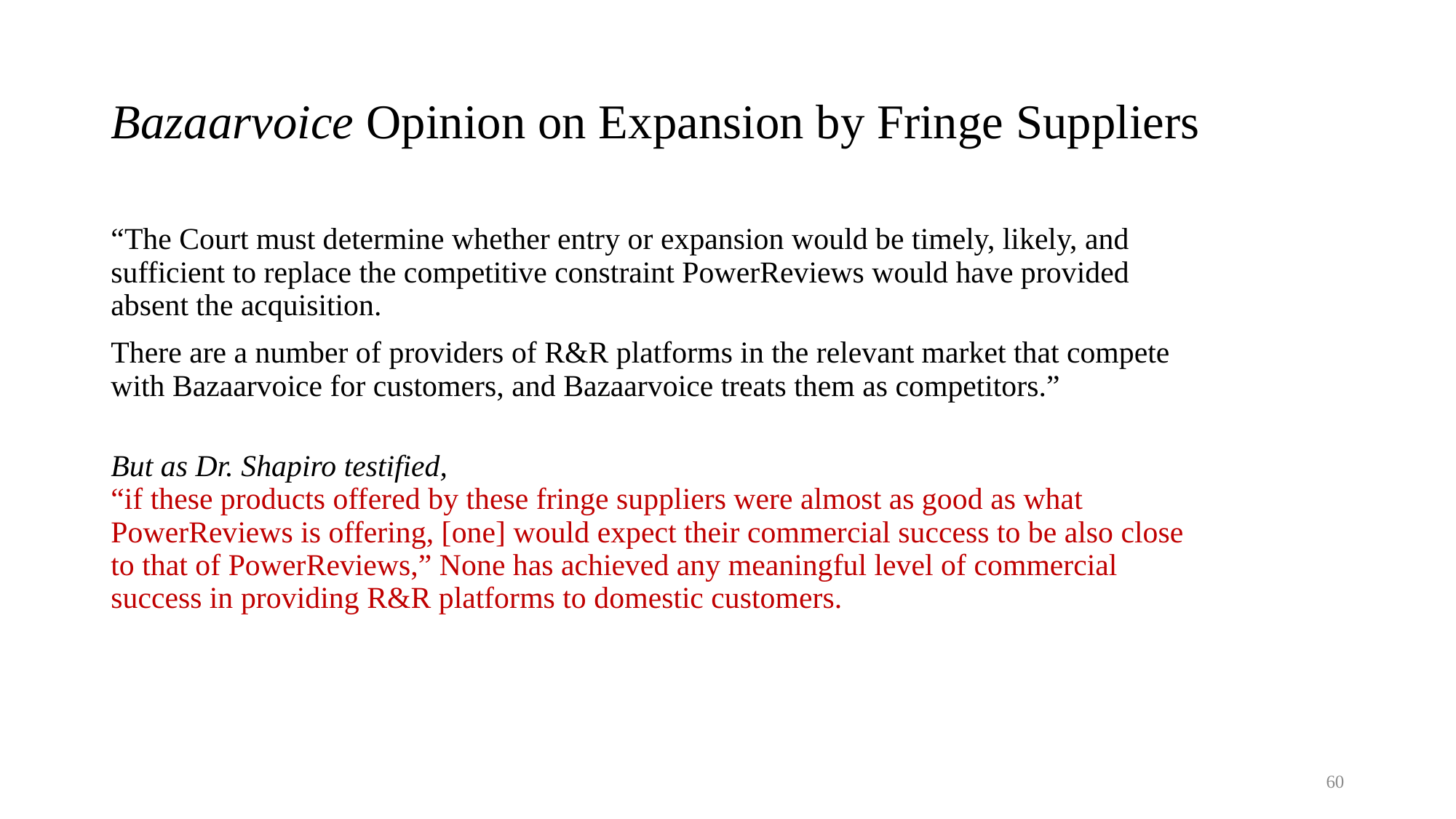

# Bazaarvoice Opinion on Expansion by Fringe Suppliers
“The Court must determine whether entry or expansion would be timely, likely, and sufficient to replace the competitive constraint PowerReviews would have provided absent the acquisition.
There are a number of providers of R&R platforms in the relevant market that compete with Bazaarvoice for customers, and Bazaarvoice treats them as competitors.”
But as Dr. Shapiro testified,
“if these products offered by these fringe suppliers were almost as good as what PowerReviews is offering, [one] would expect their commercial success to be also close to that of PowerReviews,” None has achieved any meaningful level of commercial success in providing R&R platforms to domestic customers.
60